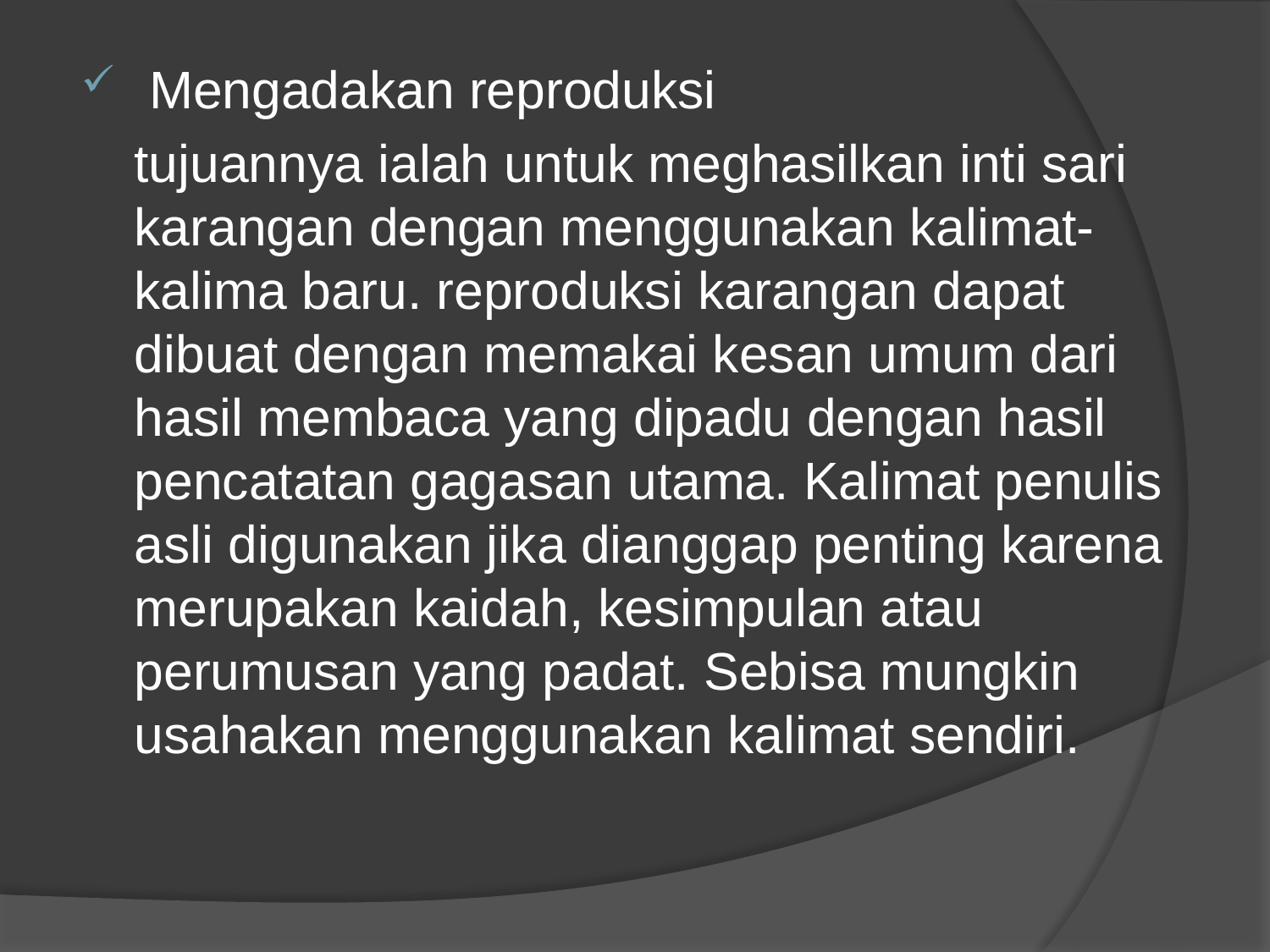

Mengadakan reproduksi
	tujuannya ialah untuk meghasilkan inti sari karangan dengan menggunakan kalimat-kalima baru. reproduksi karangan dapat dibuat dengan memakai kesan umum dari hasil membaca yang dipadu dengan hasil pencatatan gagasan utama. Kalimat penulis asli digunakan jika dianggap penting karena merupakan kaidah, kesimpulan atau perumusan yang padat. Sebisa mungkin usahakan menggunakan kalimat sendiri.